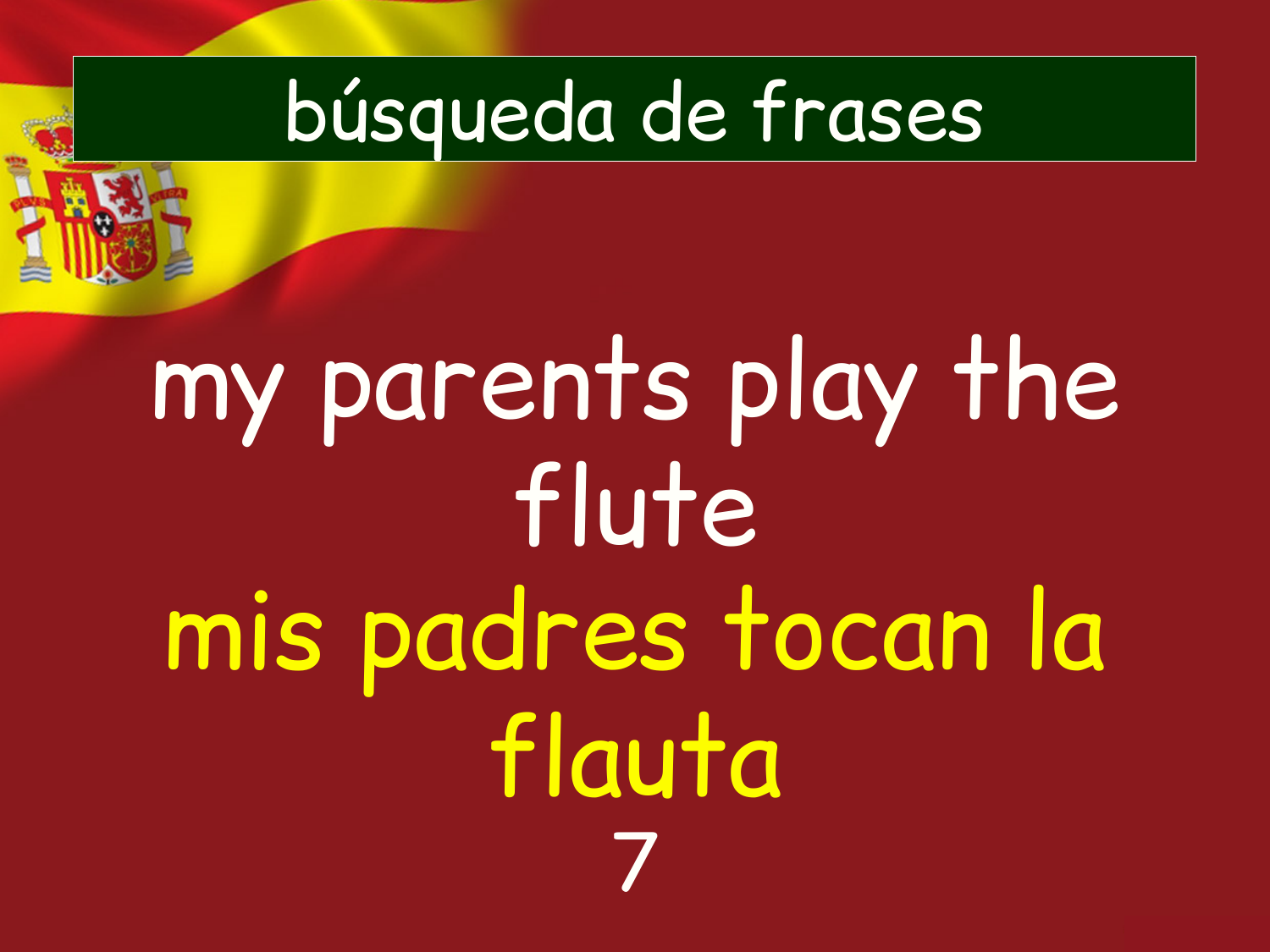

búsqueda de frases
my parents play the flute
mis padres tocan la flauta
7